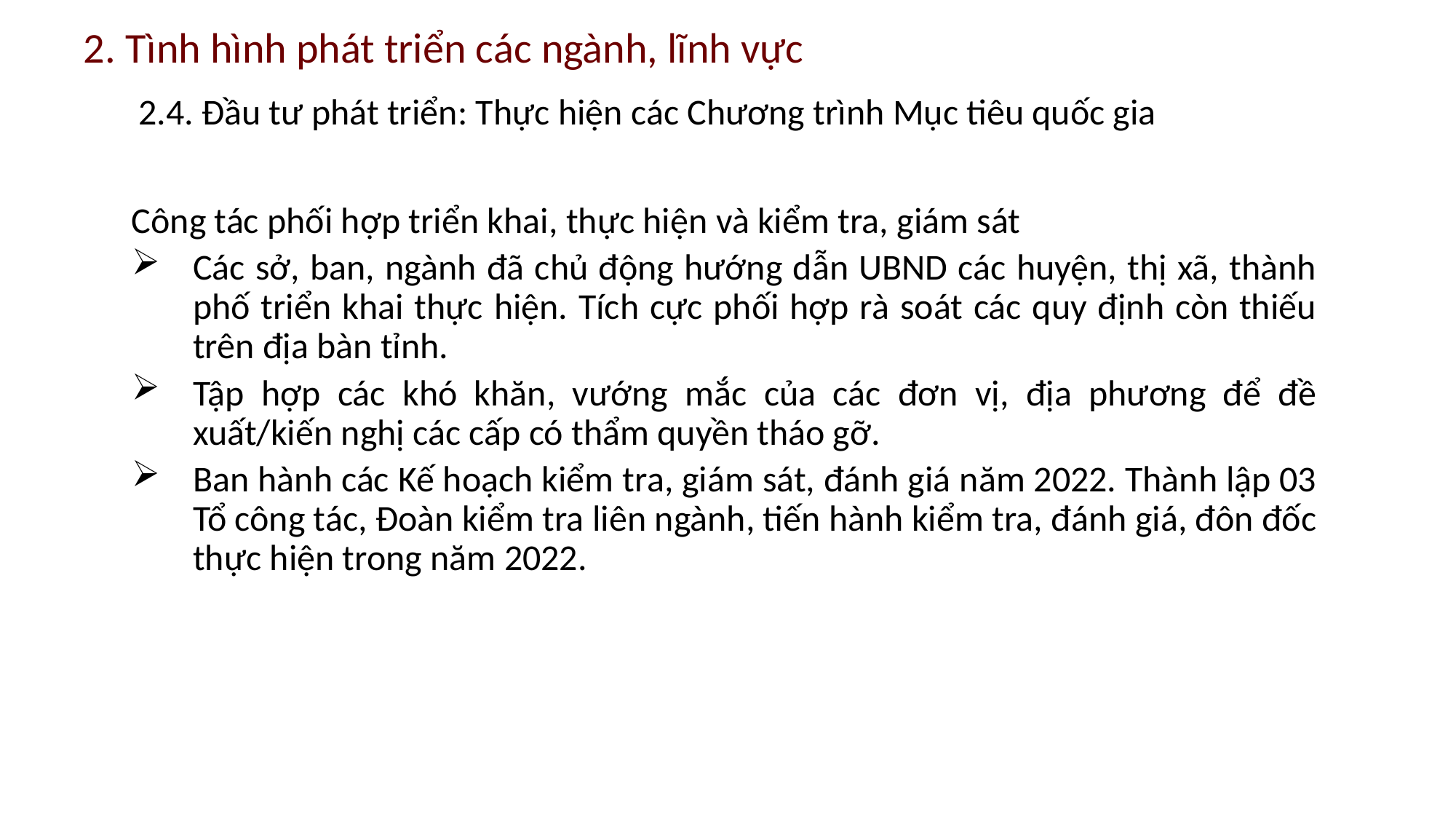

2. Tình hình phát triển các ngành, lĩnh vực
2.4. Đầu tư phát triển: Thực hiện các Chương trình Mục tiêu quốc gia
Công tác phối hợp triển khai, thực hiện và kiểm tra, giám sát
Các sở, ban, ngành đã chủ động hướng dẫn UBND các huyện, thị xã, thành phố triển khai thực hiện. Tích cực phối hợp rà soát các quy định còn thiếu trên địa bàn tỉnh.
Tập hợp các khó khăn, vướng mắc của các đơn vị, địa phương để đề xuất/kiến nghị các cấp có thẩm quyền tháo gỡ.
Ban hành các Kế hoạch kiểm tra, giám sát, đánh giá năm 2022. Thành lập 03 Tổ công tác, Đoàn kiểm tra liên ngành, tiến hành kiểm tra, đánh giá, đôn đốc thực hiện trong năm 2022.